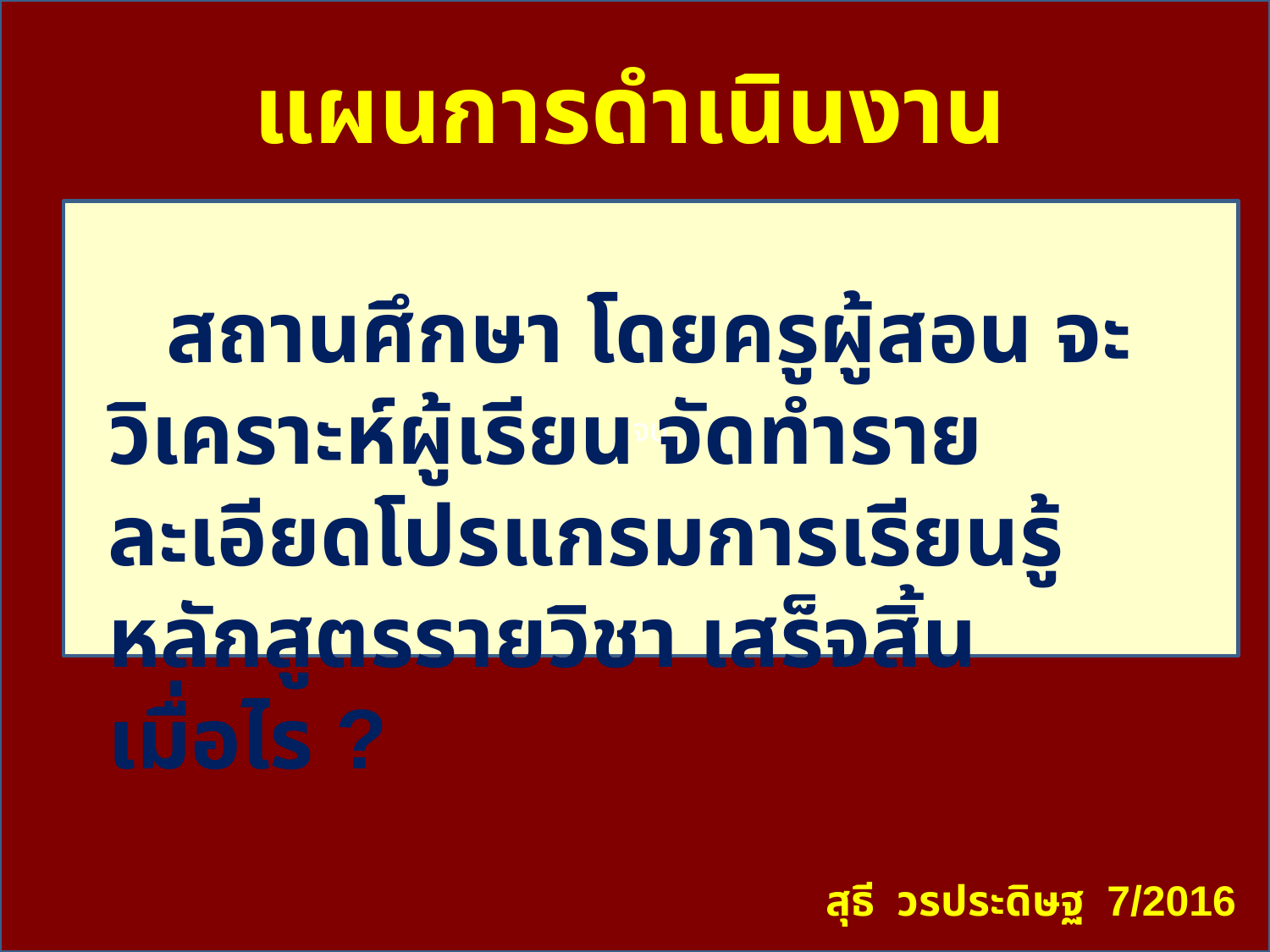

แผนการดำเนินงาน
จน
    สถานศึกษา โดยครูผู้สอน จะวิเคราะห์ผู้เรียน จัดทำรายละเอียดโปรแกรมการเรียนรู้ หลักสูตรรายวิชา เสร็จสิ้นเมื่อไร ?
สุธี  วรประดิษฐ  7/2016